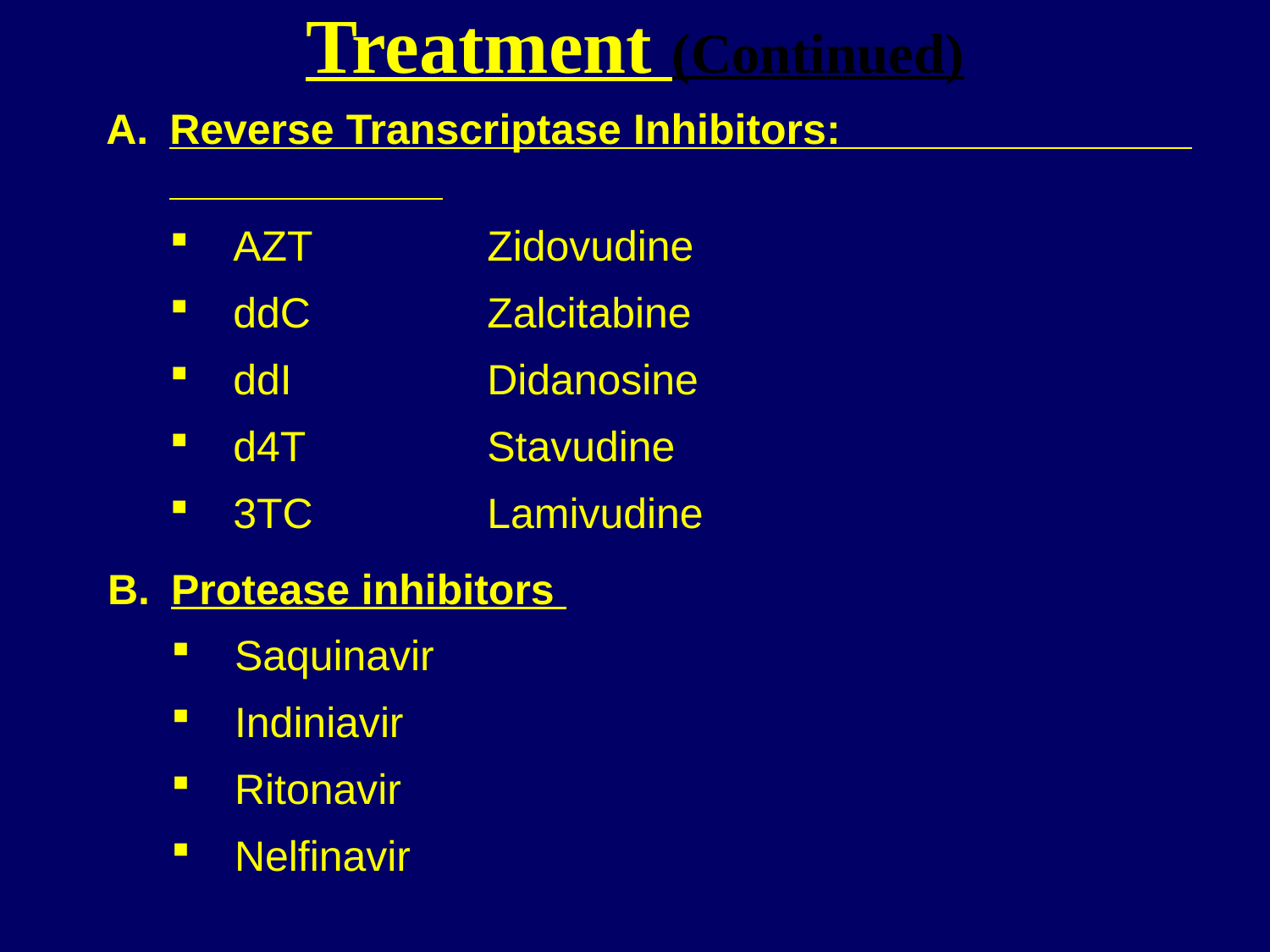

# Treatment (Continued)
Reverse Transcriptase Inhibitors:
AZT		Zidovudine
ddC		Zalcitabine
ddI		Didanosine
d4T		Stavudine
3TC		Lamivudine

Protease inhibitors
Saquinavir
Indiniavir
Ritonavir
Nelfinavir